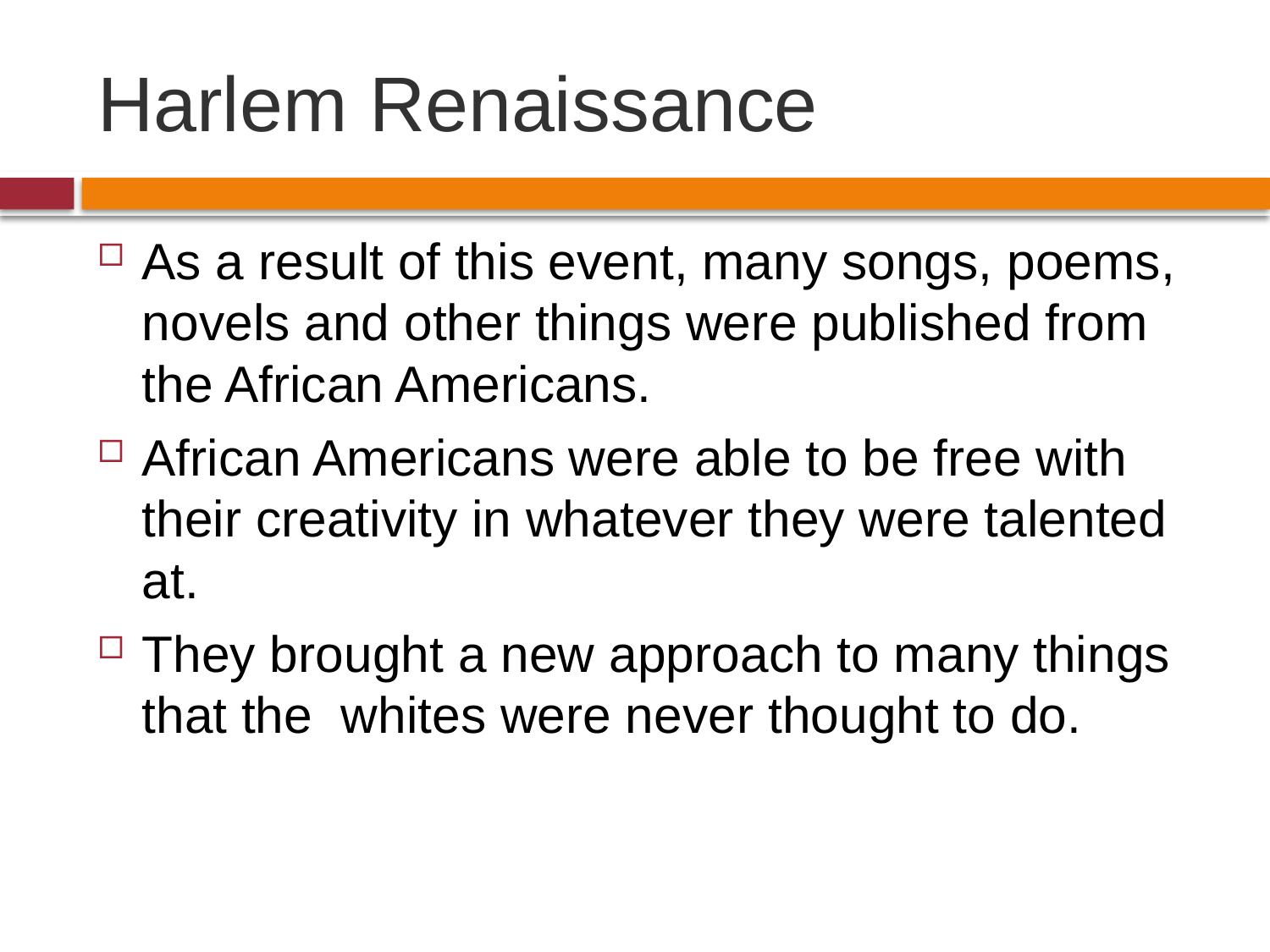

# Harlem Renaissance
As a result of this event, many songs, poems, novels and other things were published from the African Americans.
African Americans were able to be free with their creativity in whatever they were talented at.
They brought a new approach to many things that the  whites were never thought to do.